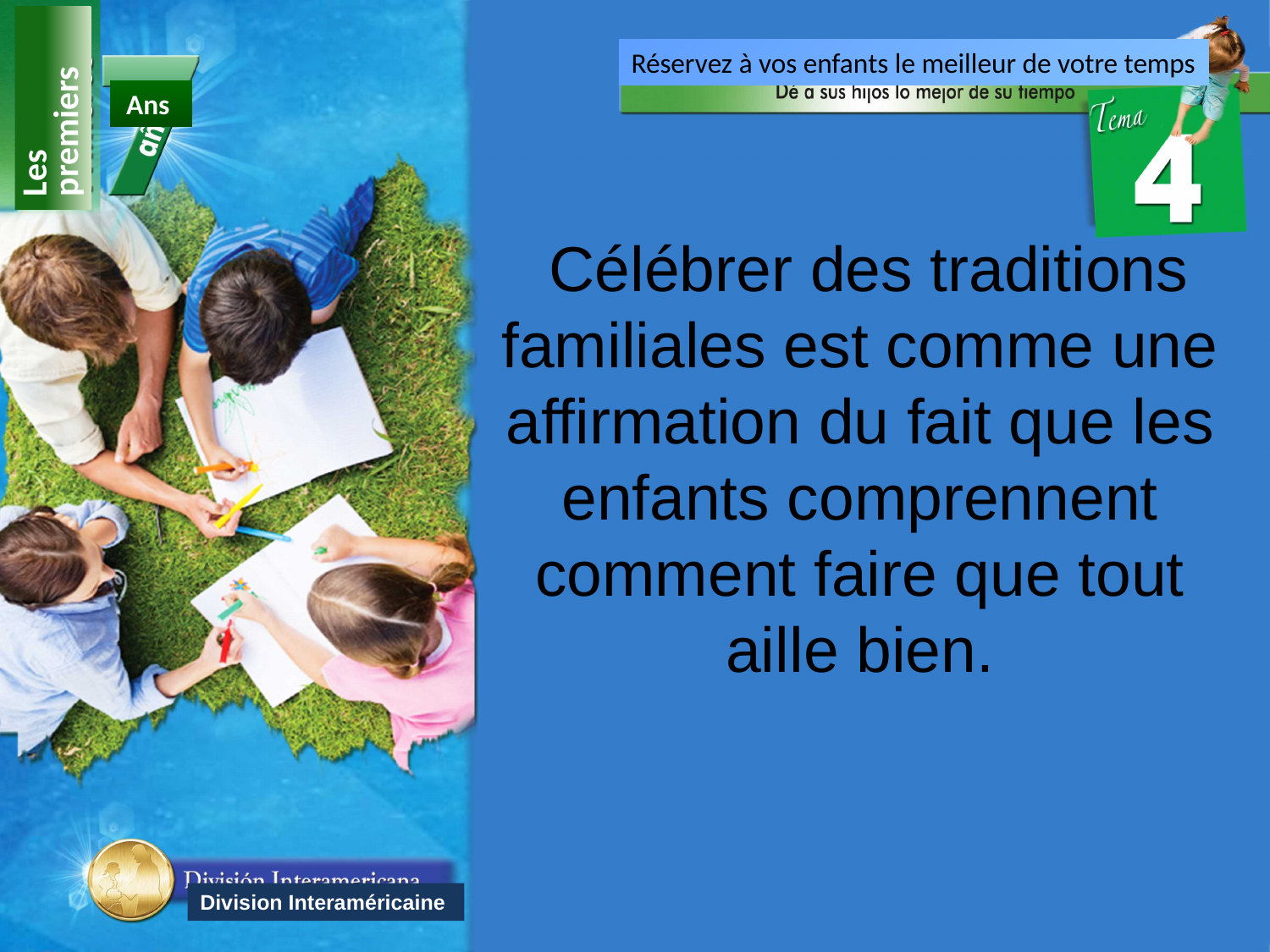

Réservez à vos enfants le meilleur de votre temps
Les premiers
Ans
 Célébrer des traditions familiales est comme une affirmation du fait que les enfants comprennent comment faire que tout aille bien.
Division Interaméricaine